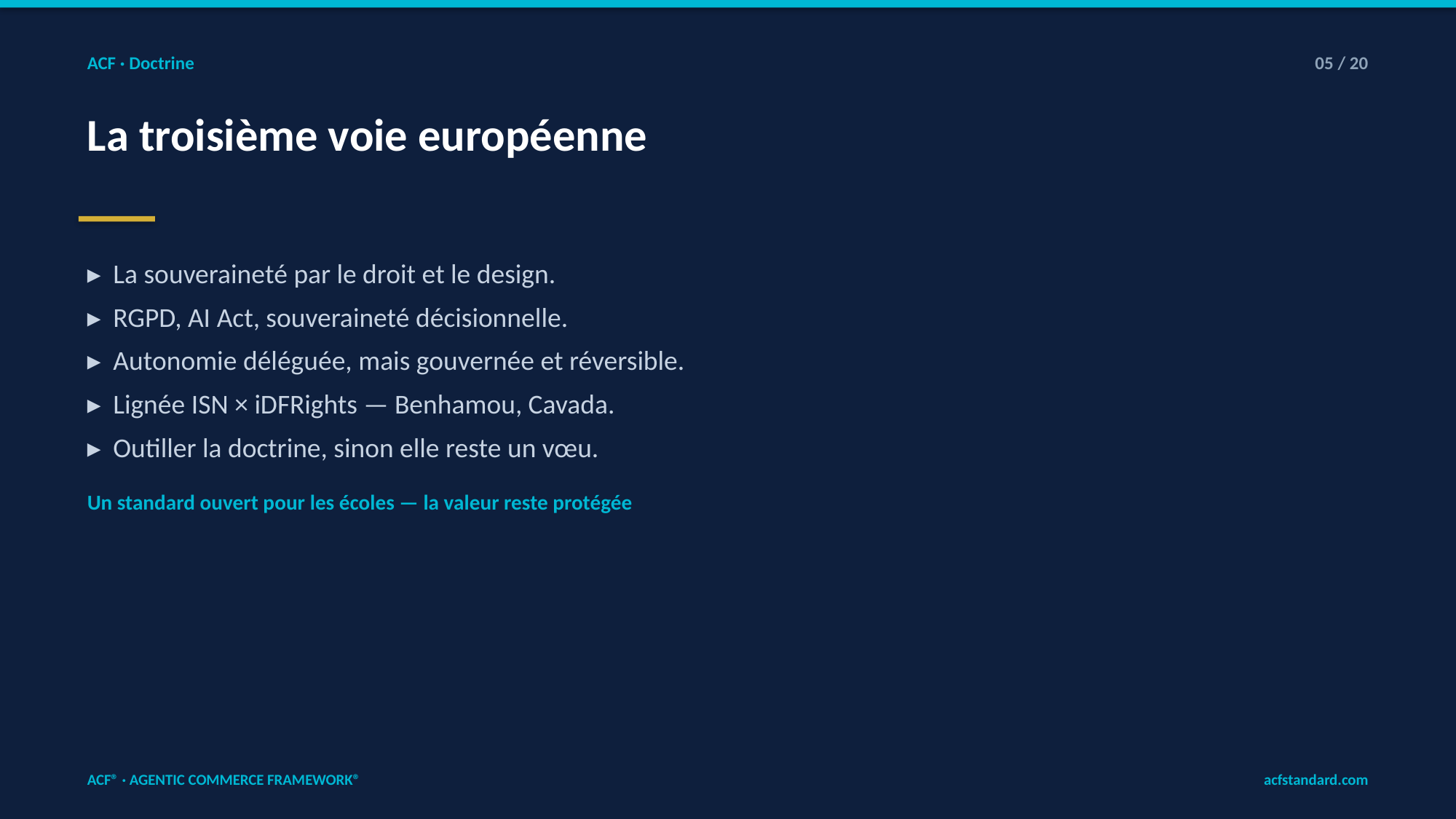

ACF · Doctrine
05 / 20
La troisième voie européenne

▸  La souveraineté par le droit et le design.
▸  RGPD, AI Act, souveraineté décisionnelle.
▸  Autonomie déléguée, mais gouvernée et réversible.
▸  Lignée ISN × iDFRights — Benhamou, Cavada.
▸  Outiller la doctrine, sinon elle reste un vœu.
Un standard ouvert pour les écoles — la valeur reste protégée
ACF® · AGENTIC COMMERCE FRAMEWORK®
acfstandard.com